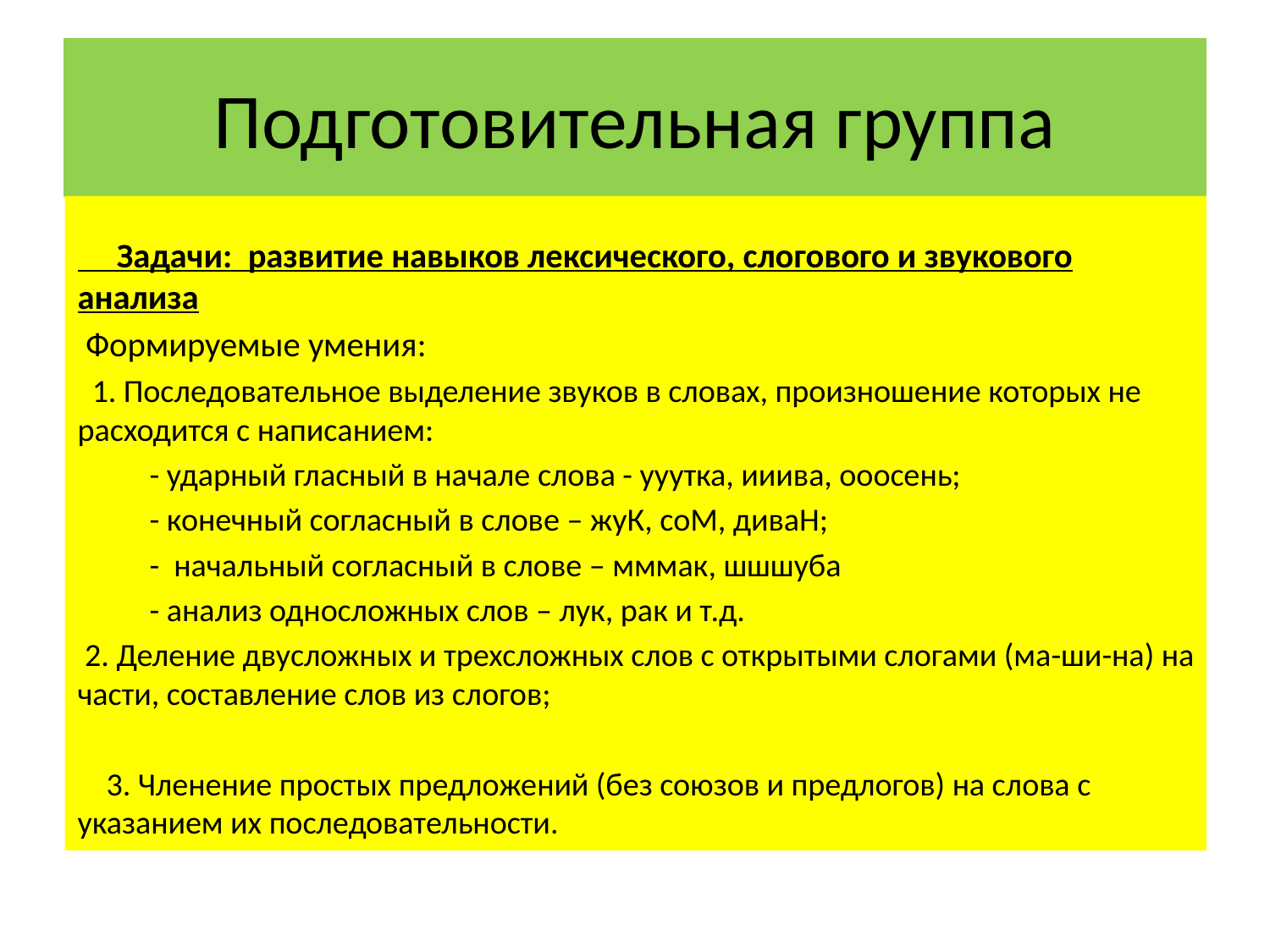

# Подготовительная группа

     Задачи:  развитие навыков лексического, слогового и звукового анализа
 Формируемые умения:
  1. Последовательное выделение звуков в словах, произношение которых не      расходится с написанием:
          - ударный гласный в начале слова - ууутка, ииива, ооосень;
          - конечный согласный в слове – жуК, соМ, диваН;
          -  начальный согласный в слове – мммак, шшшуба
          - анализ односложных слов – лук, рак и т.д.
 2. Деление двусложных и трехсложных слов с открытыми слогами (ма-ши-на) на части, составление слов из слогов;

    3. Членение простых предложений (без союзов и предлогов) на слова с      указанием их последовательности.